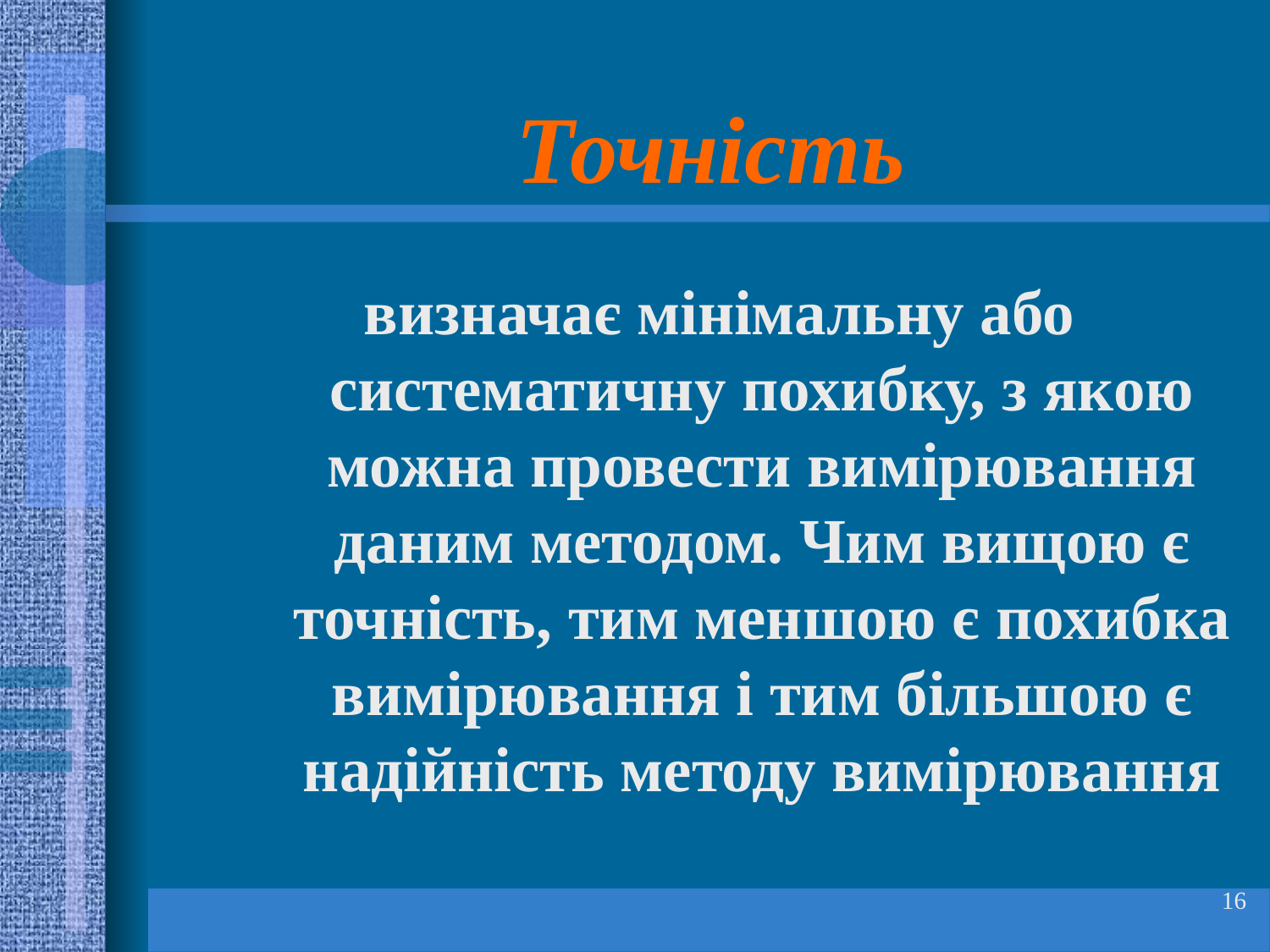

# Точність
визначає мінімальну або систематичну похибку, з якою можна провести вимірювання даним методом. Чим вищою є точність, тим меншою є похибка вимірювання і тим більшою є надійність методу вимірювання

16